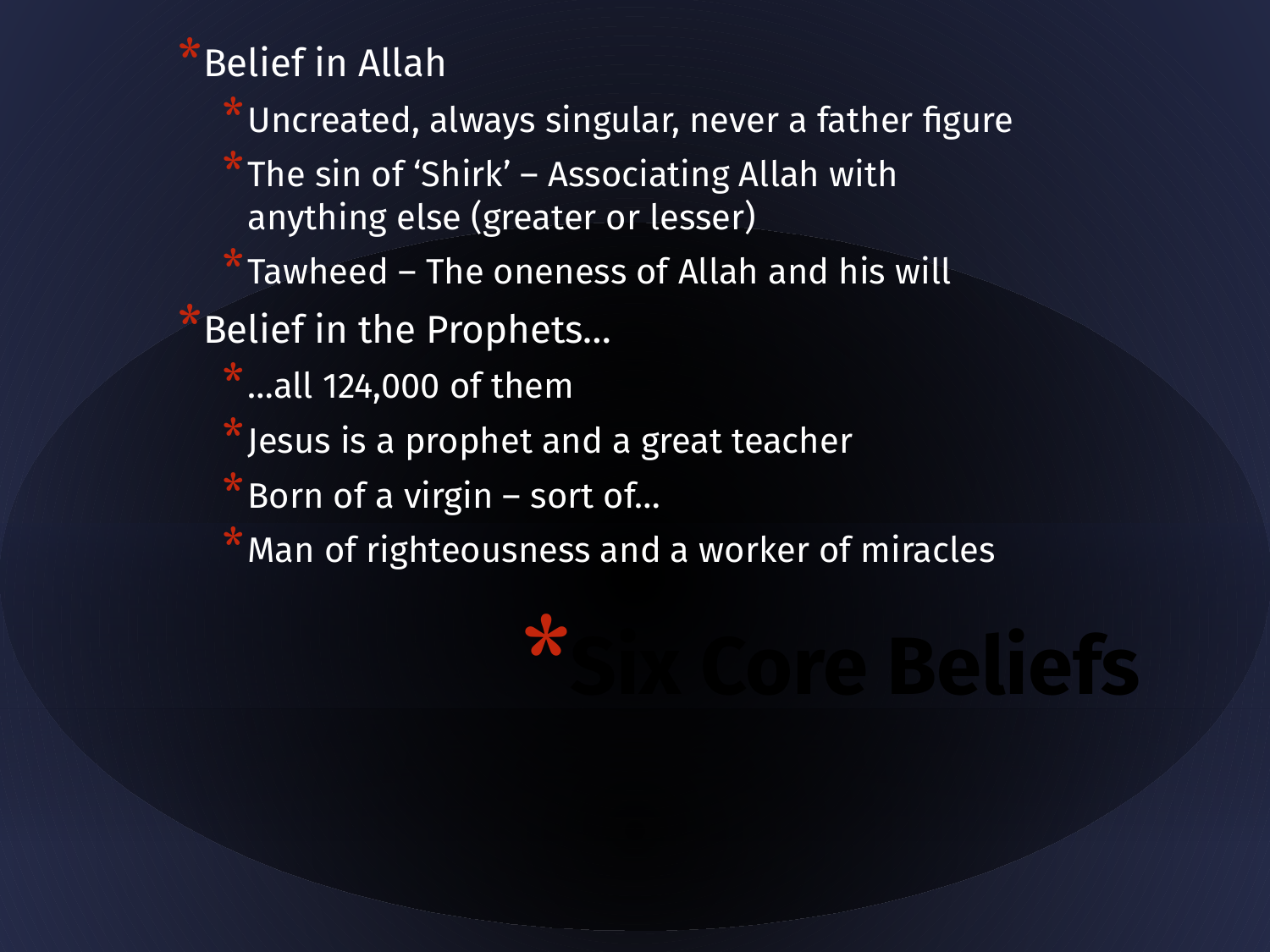

Belief in Allah
Uncreated, always singular, never a father figure
The sin of ‘Shirk’ – Associating Allah with anything else (greater or lesser)
Tawheed – The oneness of Allah and his will
Belief in the Prophets…
…all 124,000 of them
Jesus is a prophet and a great teacher
Born of a virgin – sort of…
Man of righteousness and a worker of miracles

# Six Core Beliefs